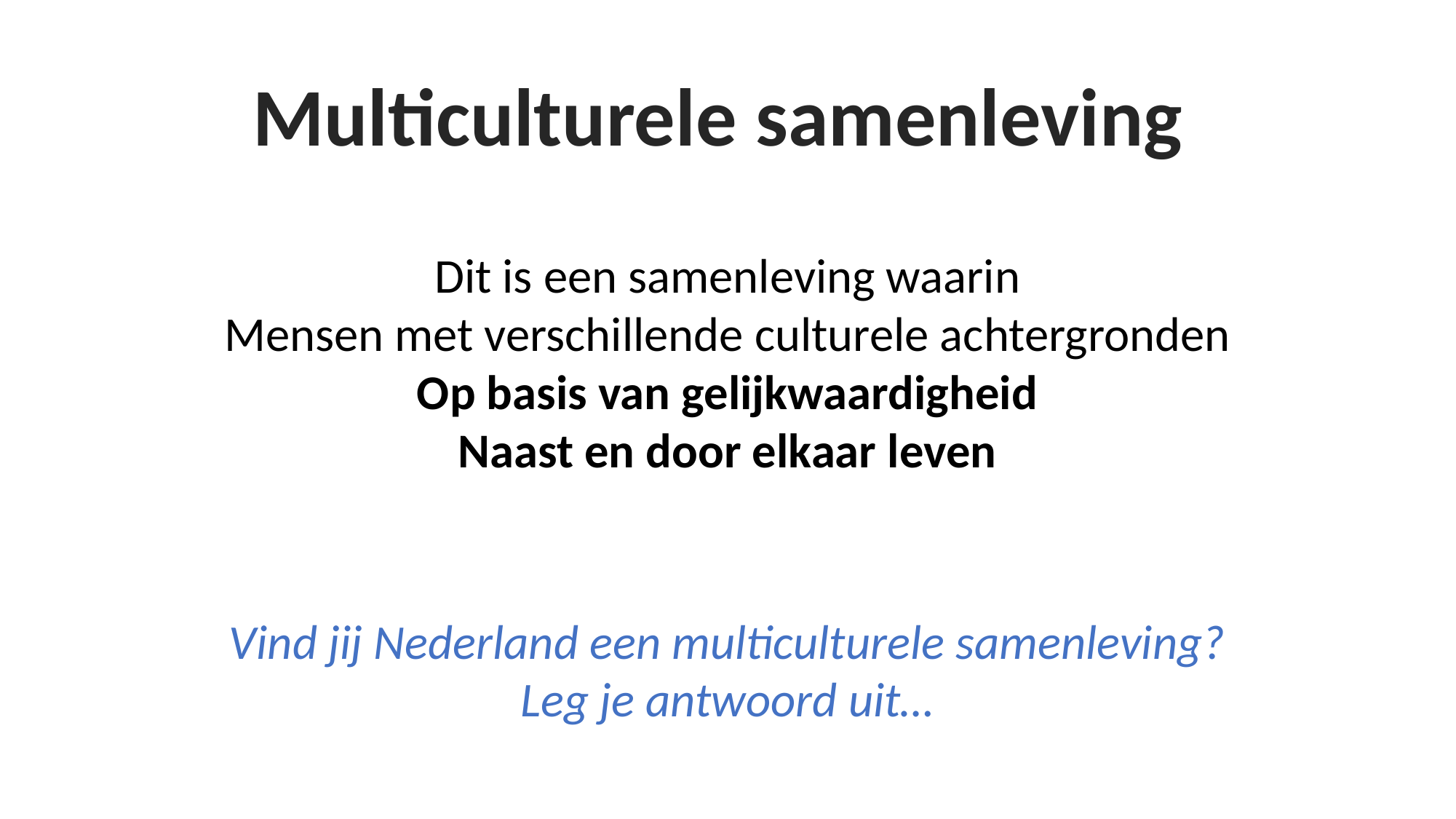

Multiculturele samenleving
Dit is een samenleving waarin
Mensen met verschillende culturele achtergronden
Op basis van gelijkwaardigheid
Naast en door elkaar leven
Vind jij Nederland een multiculturele samenleving?
Leg je antwoord uit…